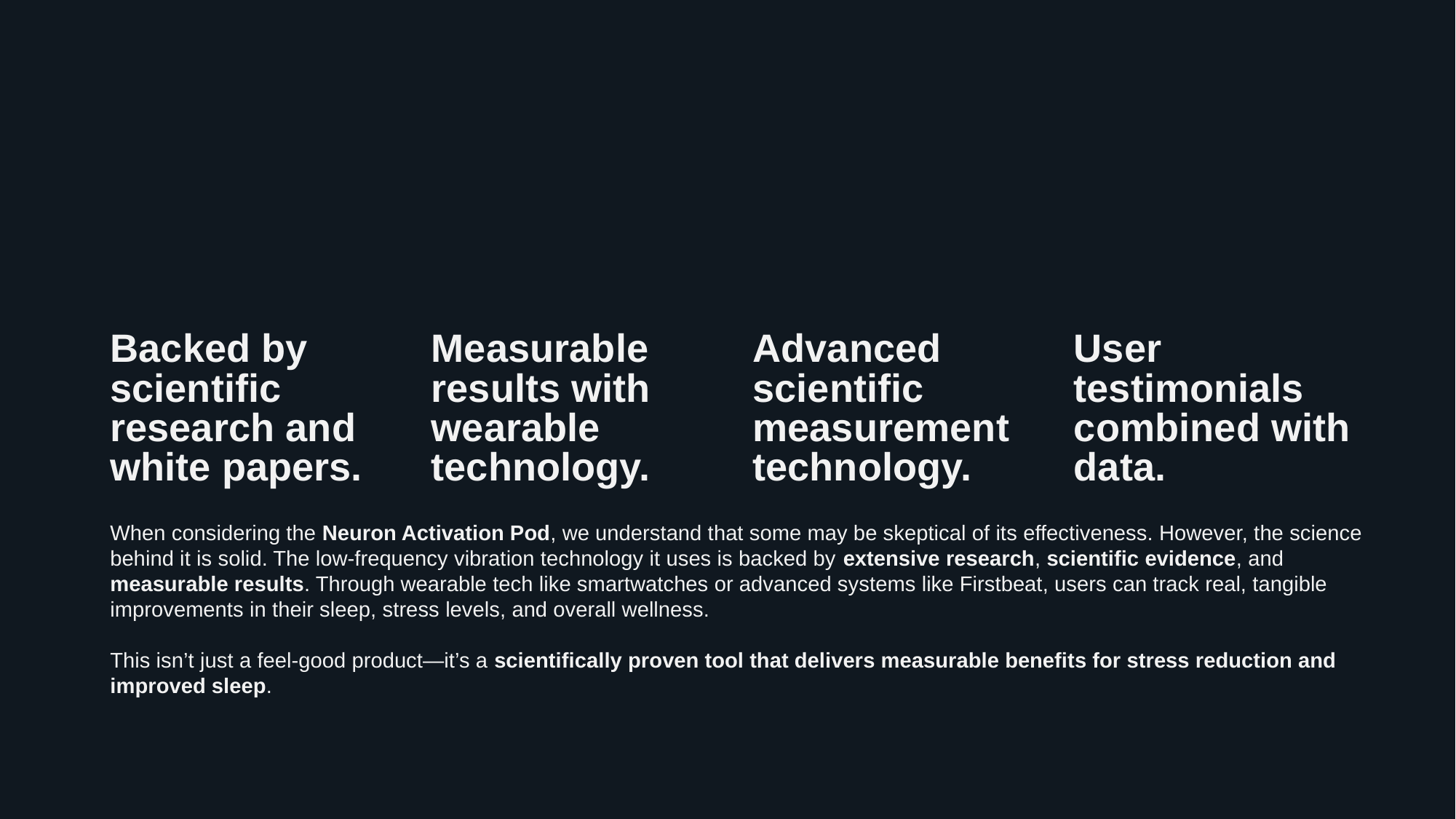

2
3
4
1
Backed by scientific research and white papers.
Measurable results with wearable technology.
Advanced scientific measurement technology.
User testimonials combined with data.
When considering the Neuron Activation Pod, we understand that some may be skeptical of its effectiveness. However, the science behind it is solid. The low-frequency vibration technology it uses is backed by extensive research, scientific evidence, and measurable results. Through wearable tech like smartwatches or advanced systems like Firstbeat, users can track real, tangible improvements in their sleep, stress levels, and overall wellness.

This isn’t just a feel-good product—it’s a scientifically proven tool that delivers measurable benefits for stress reduction and improved sleep.